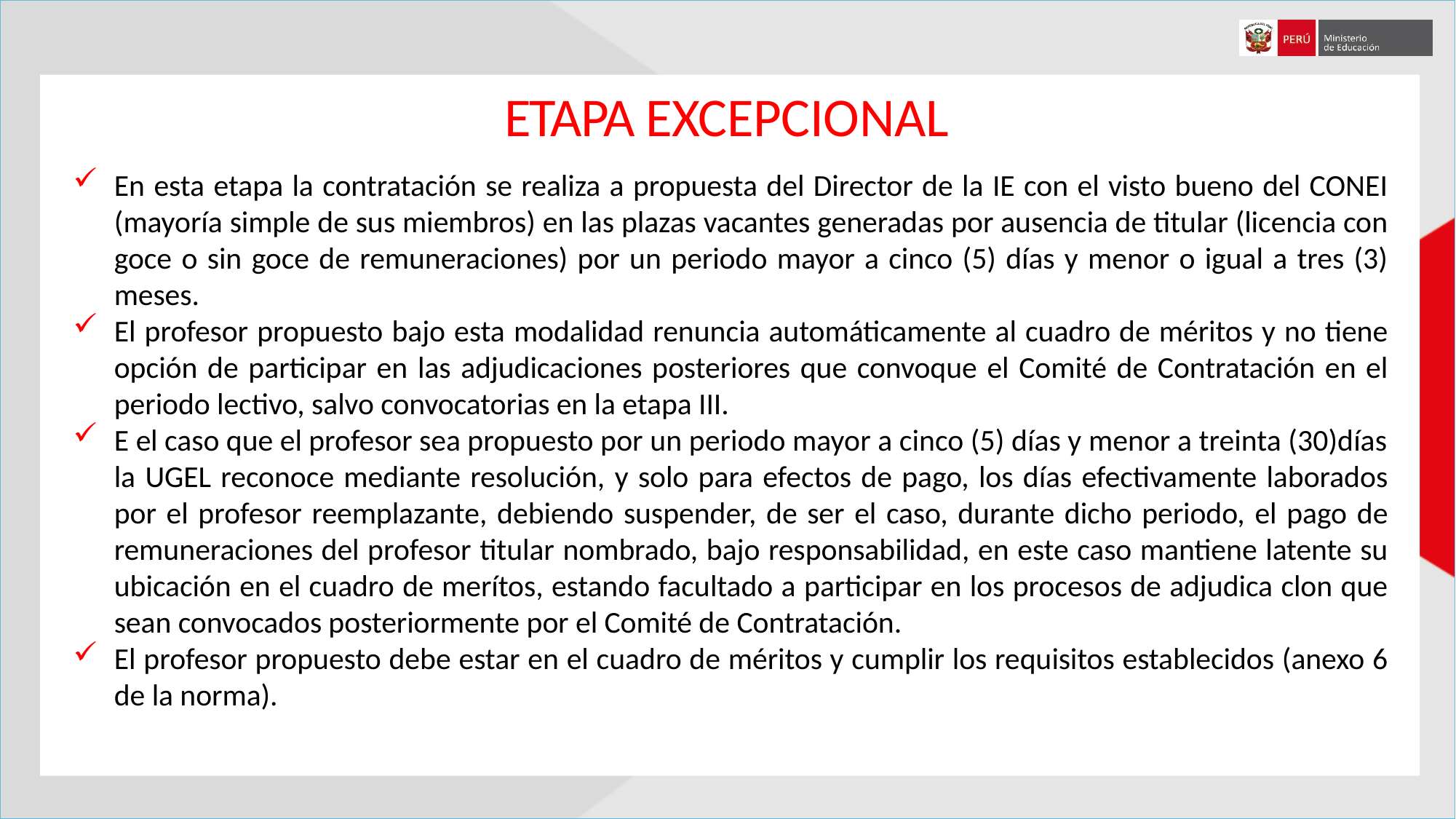

ETAPA EXCEPCIONAL
En esta etapa la contratación se realiza a propuesta del Director de la IE con el visto bueno del CONEI (mayoría simple de sus miembros) en las plazas vacantes generadas por ausencia de titular (licencia con goce o sin goce de remuneraciones) por un periodo mayor a cinco (5) días y menor o igual a tres (3) meses.
El profesor propuesto bajo esta modalidad renuncia automáticamente al cuadro de méritos y no tiene opción de participar en las adjudicaciones posteriores que convoque el Comité de Contratación en el periodo lectivo, salvo convocatorias en la etapa III.
E el caso que el profesor sea propuesto por un periodo mayor a cinco (5) días y menor a treinta (30)días la UGEL reconoce mediante resolución, y solo para efectos de pago, los días efectivamente laborados por el profesor reemplazante, debiendo suspender, de ser el caso, durante dicho periodo, el pago de remuneraciones del profesor titular nombrado, bajo responsabilidad, en este caso mantiene latente su ubicación en el cuadro de merítos, estando facultado a participar en los procesos de adjudica clon que sean convocados posteriormente por el Comité de Contratación.
El profesor propuesto debe estar en el cuadro de méritos y cumplir los requisitos establecidos (anexo 6 de la norma).